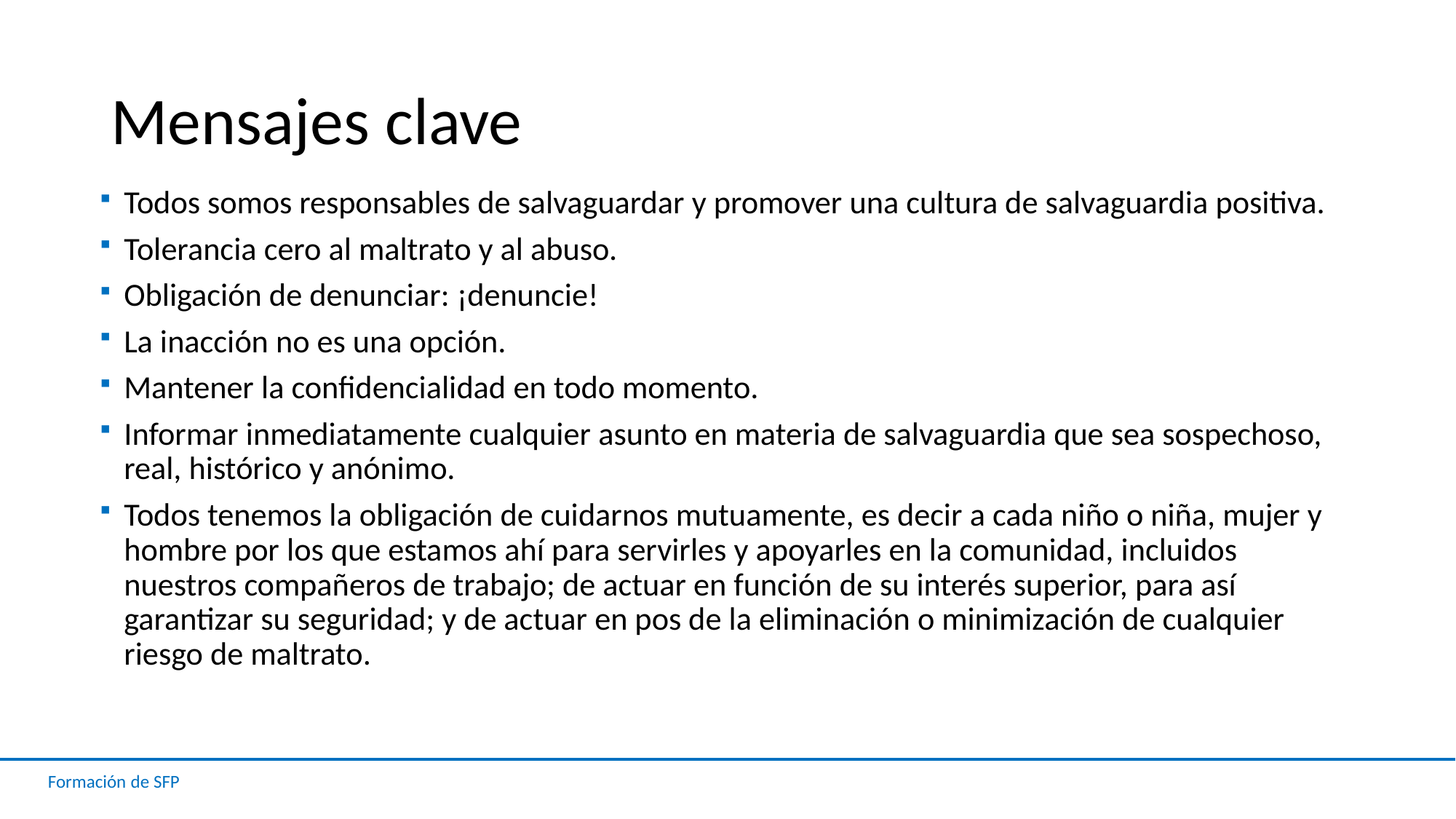

# Mensajes clave
Todos somos responsables de salvaguardar y promover una cultura de salvaguardia positiva.
Tolerancia cero al maltrato y al abuso.
Obligación de denunciar: ¡denuncie!
La inacción no es una opción.
Mantener la confidencialidad en todo momento.
Informar inmediatamente cualquier asunto en materia de salvaguardia que sea sospechoso, real, histórico y anónimo.
Todos tenemos la obligación de cuidarnos mutuamente, es decir a cada niño o niña, mujer y hombre por los que estamos ahí para servirles y apoyarles en la comunidad, incluidos nuestros compañeros de trabajo; de actuar en función de su interés superior, para así garantizar su seguridad; y de actuar en pos de la eliminación o minimización de cualquier riesgo de maltrato.

Formación de SFP